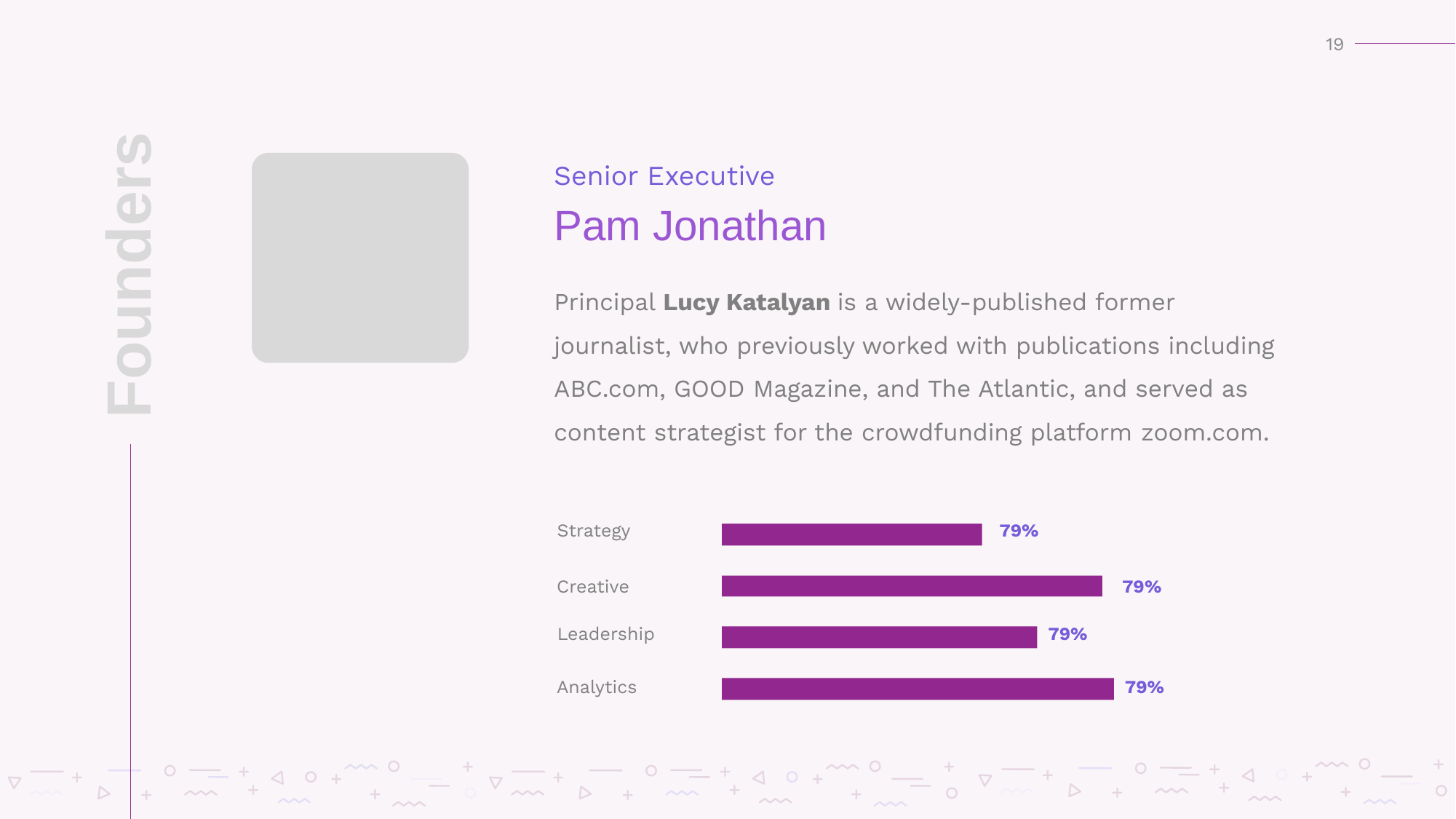

19

Senior Executive
Pam Jonathan
Founders
Principal Lucy Katalyan is a widely-published former journalist, who previously worked with publications including ABC.com, GOOD Magazine, and The Atlantic, and served as content strategist for the crowdfunding platform zoom.com.
Strategy
79%

Creative
79%
Leadership
79%
Analytics
79%